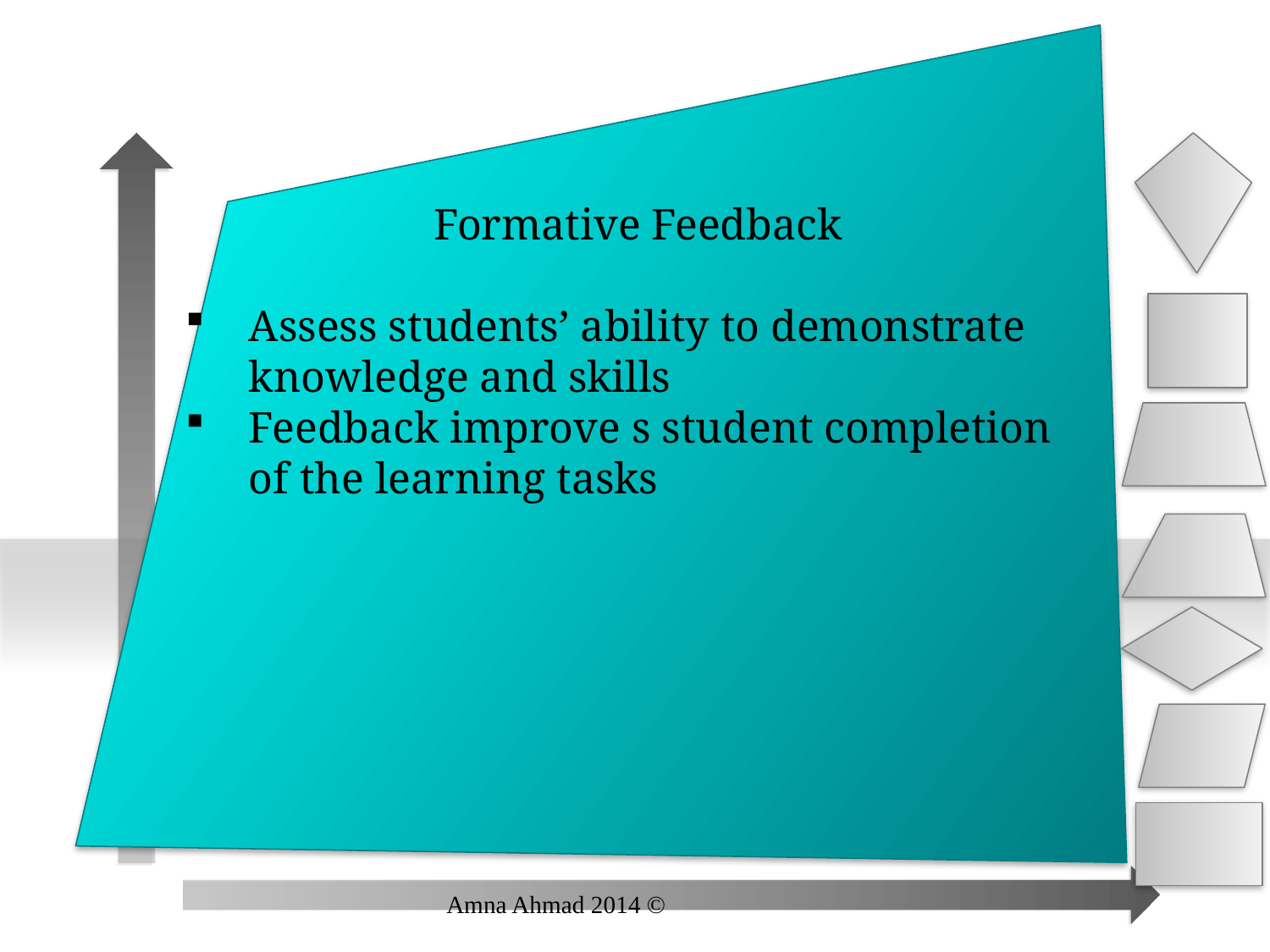

Formative Feedback

Assess students’ ability to demonstrate knowledge and skills
Feedback improve s student completion of the learning tasks

Amna Ahmad 2014 ©